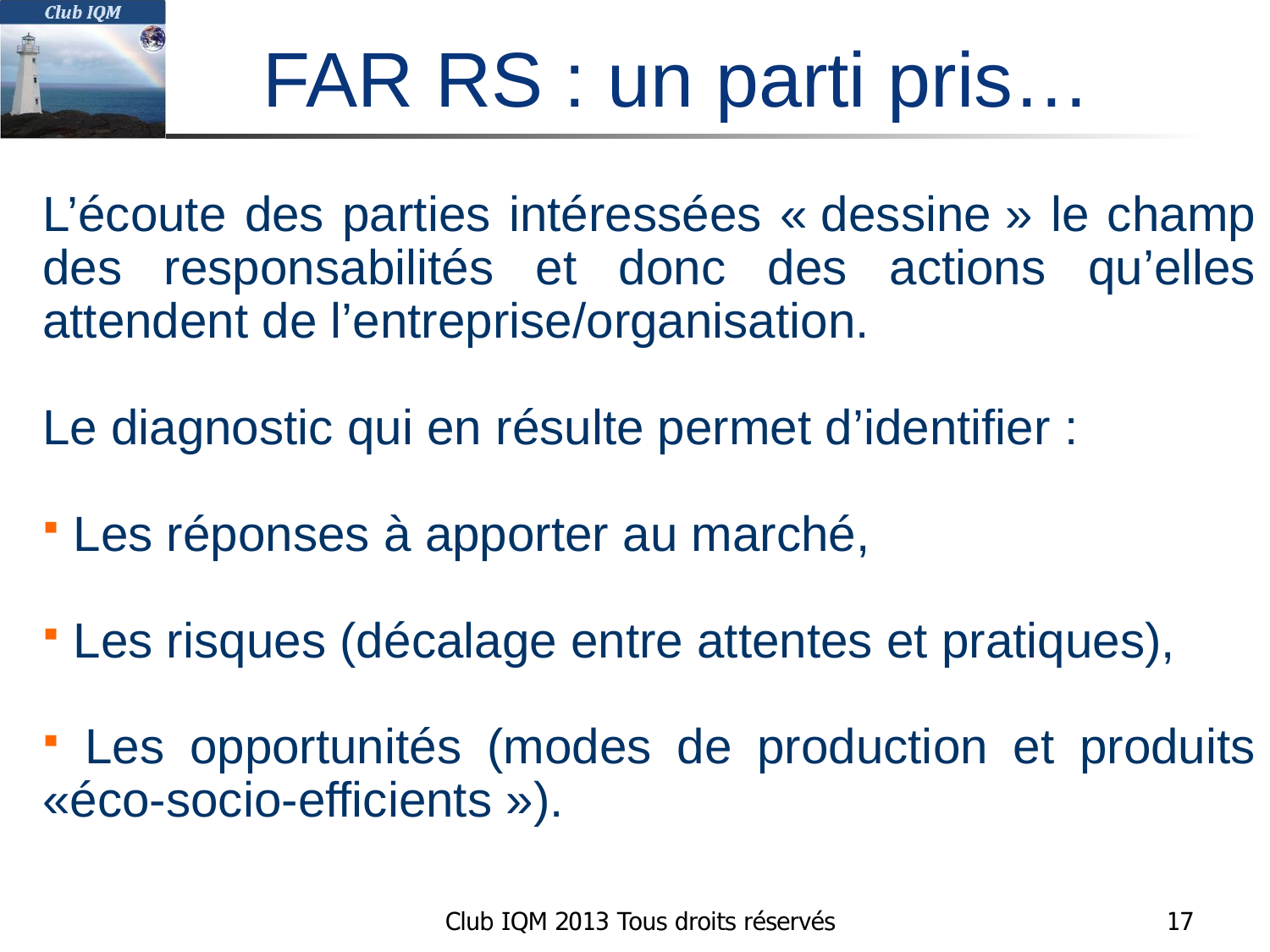

# FAR RS : un parti pris…
L’écoute des parties intéressées « dessine » le champ des responsabilités et donc des actions qu’elles attendent de l’entreprise/organisation.

Le diagnostic qui en résulte permet d’identifier :

 Les réponses à apporter au marché,

 Les risques (décalage entre attentes et pratiques),

 Les opportunités (modes de production et produits «éco-socio-efficients »).

Club IQM 2013 Tous droits réservés
17